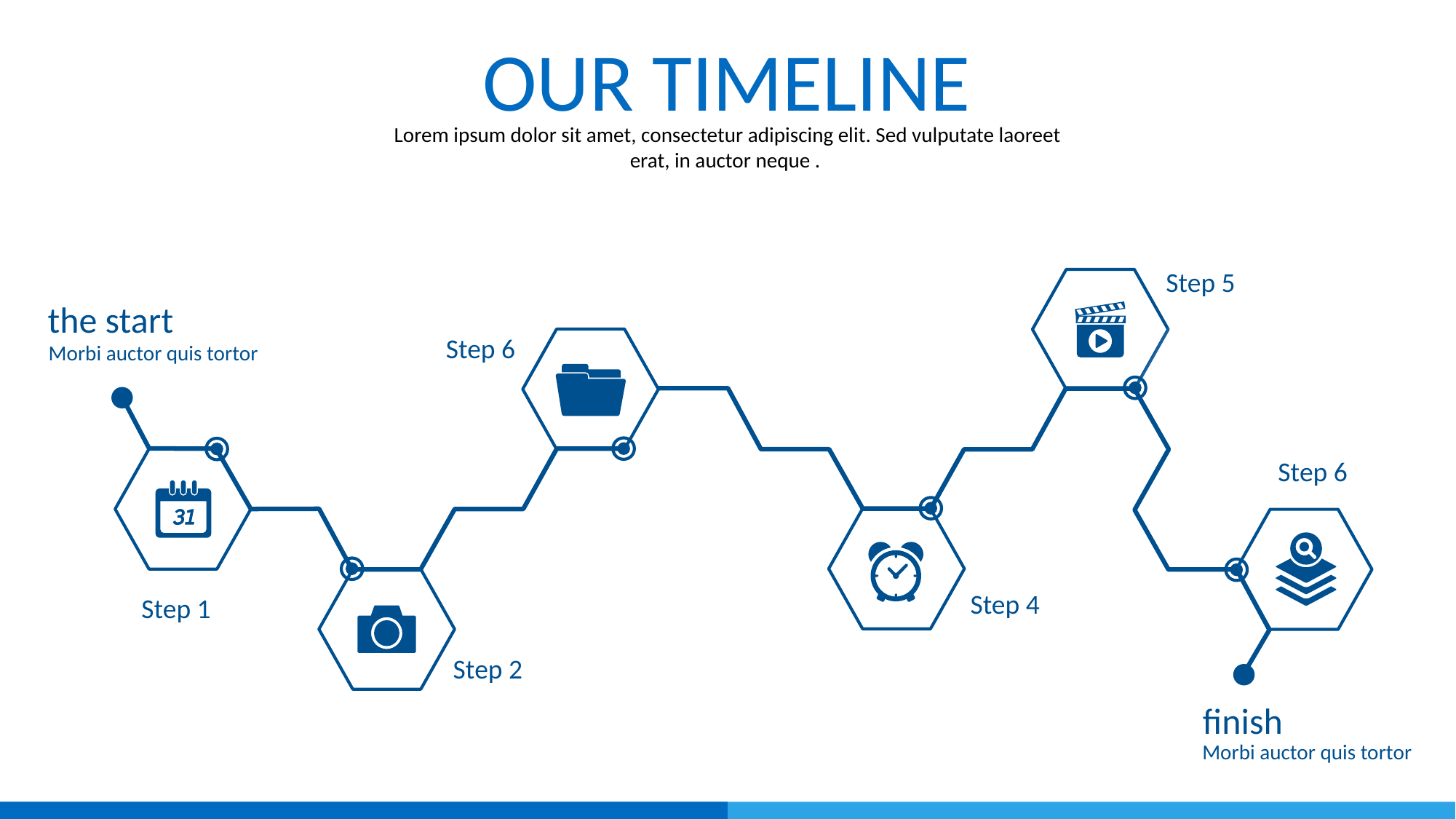

OUR TIMELINE
Lorem ipsum dolor sit amet, consectetur adipiscing elit. Sed vulputate laoreet erat, in auctor neque .
Step 5

the start

Step 6

Morbi auctor quis tortor

Step 6

Step 4
Step 1

Step 2

finish
Morbi auctor quis tortor